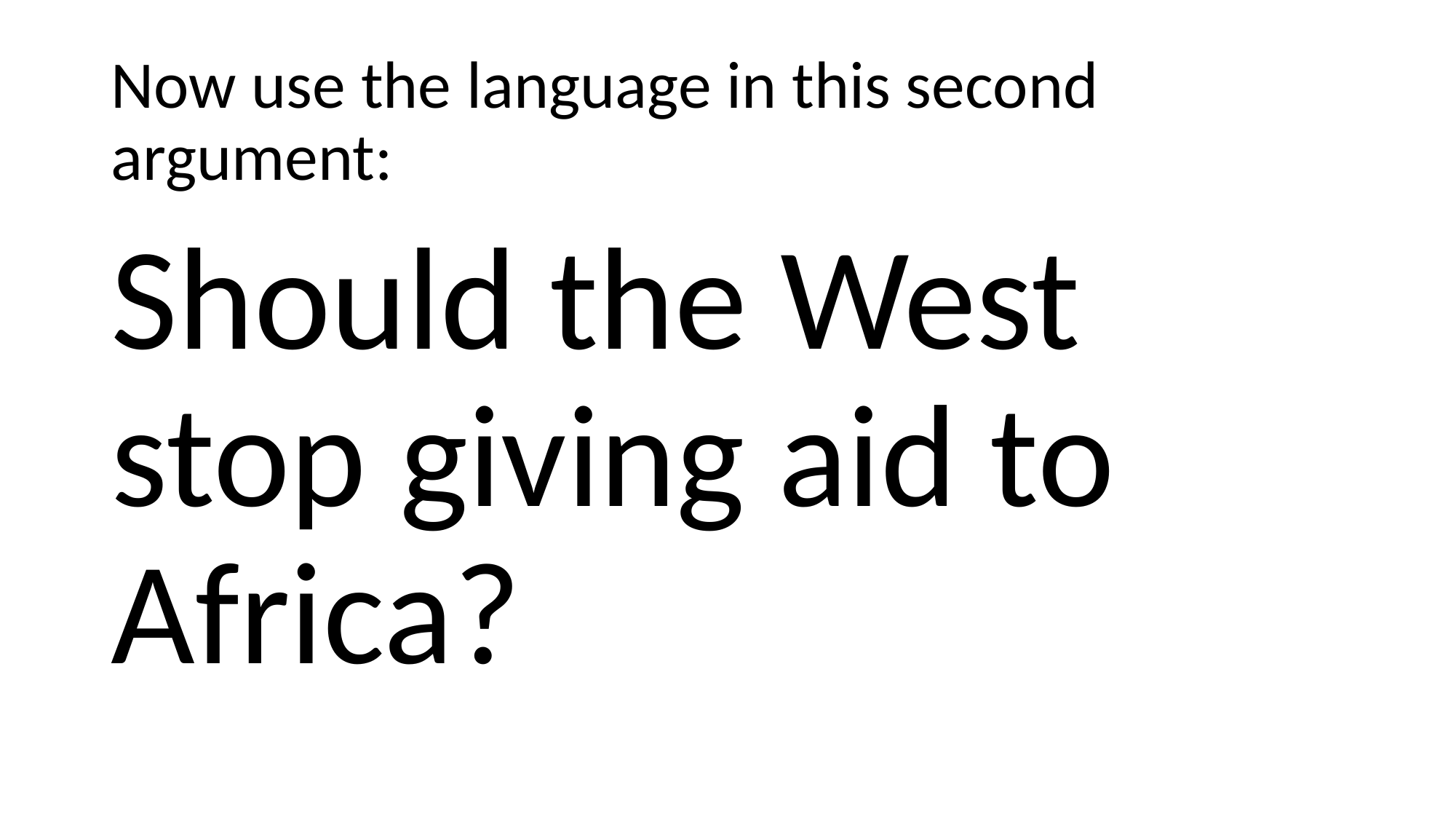

# Now use the language in this second argument:
Should the West stop giving aid to Africa?